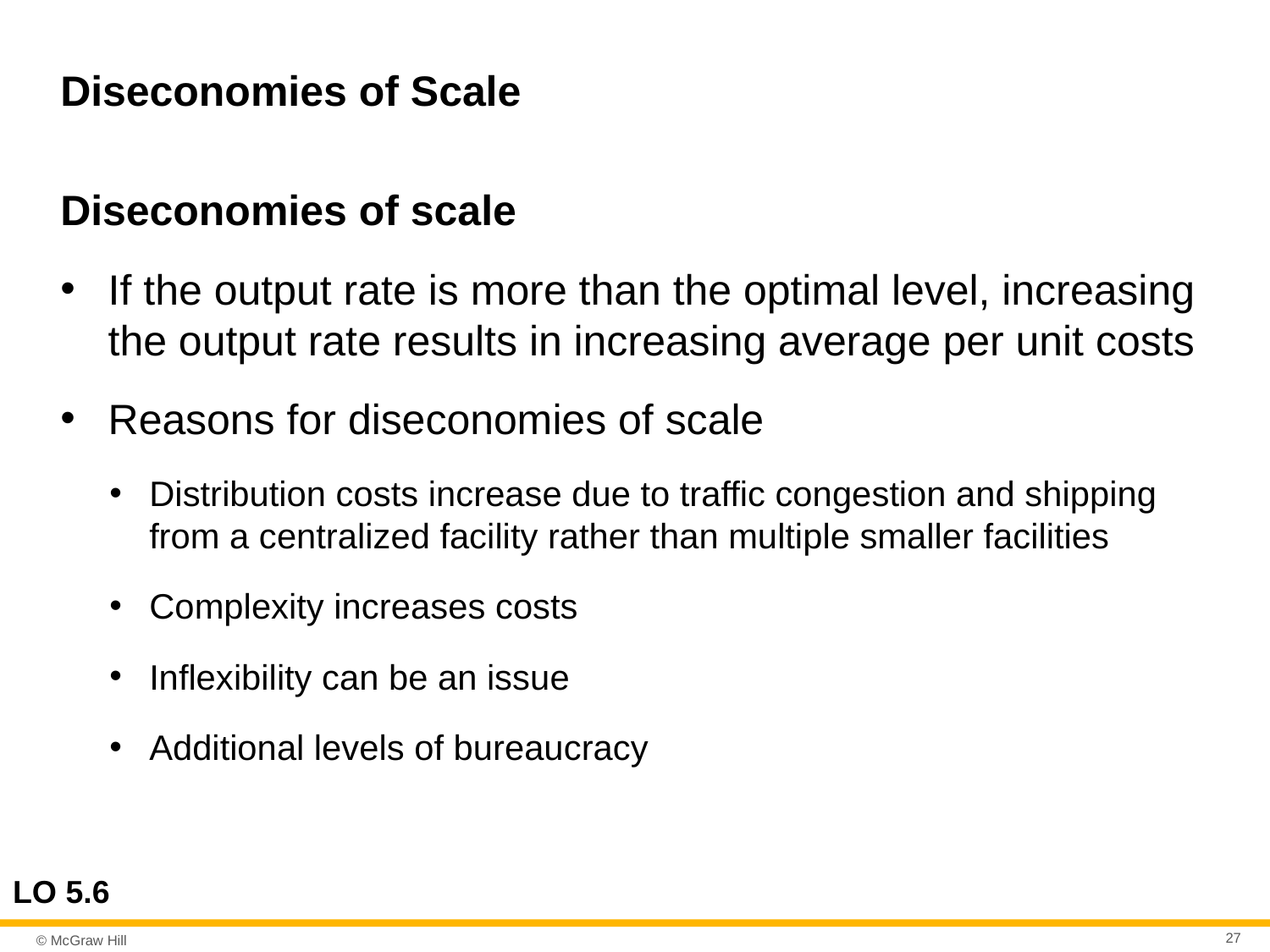

# Diseconomies of Scale
Diseconomies of scale
If the output rate is more than the optimal level, increasing the output rate results in increasing average per unit costs
Reasons for diseconomies of scale
Distribution costs increase due to traffic congestion and shipping from a centralized facility rather than multiple smaller facilities
Complexity increases costs
Inflexibility can be an issue
Additional levels of bureaucracy
LO 5.6